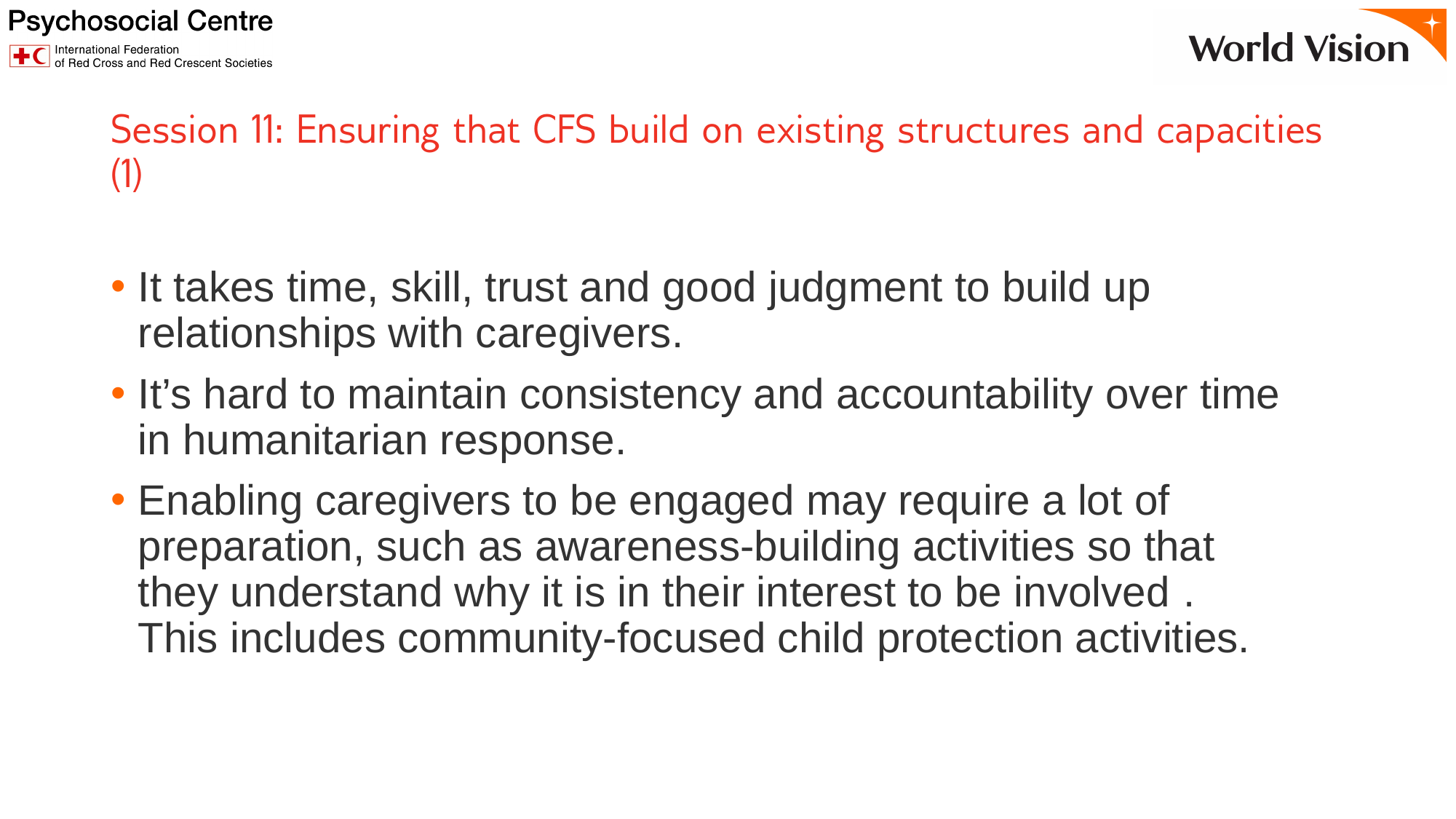

# Session 11: Ensuring that CFS build on existing structures and capacities (1)
It takes time, skill, trust and good judgment to build up relationships with caregivers.
It’s hard to maintain consistency and accountability over time in humanitarian response.
Enabling caregivers to be engaged may require a lot of preparation, such as awareness-building activities so that they understand why it is in their interest to be involved . This includes community-focused child protection activities.